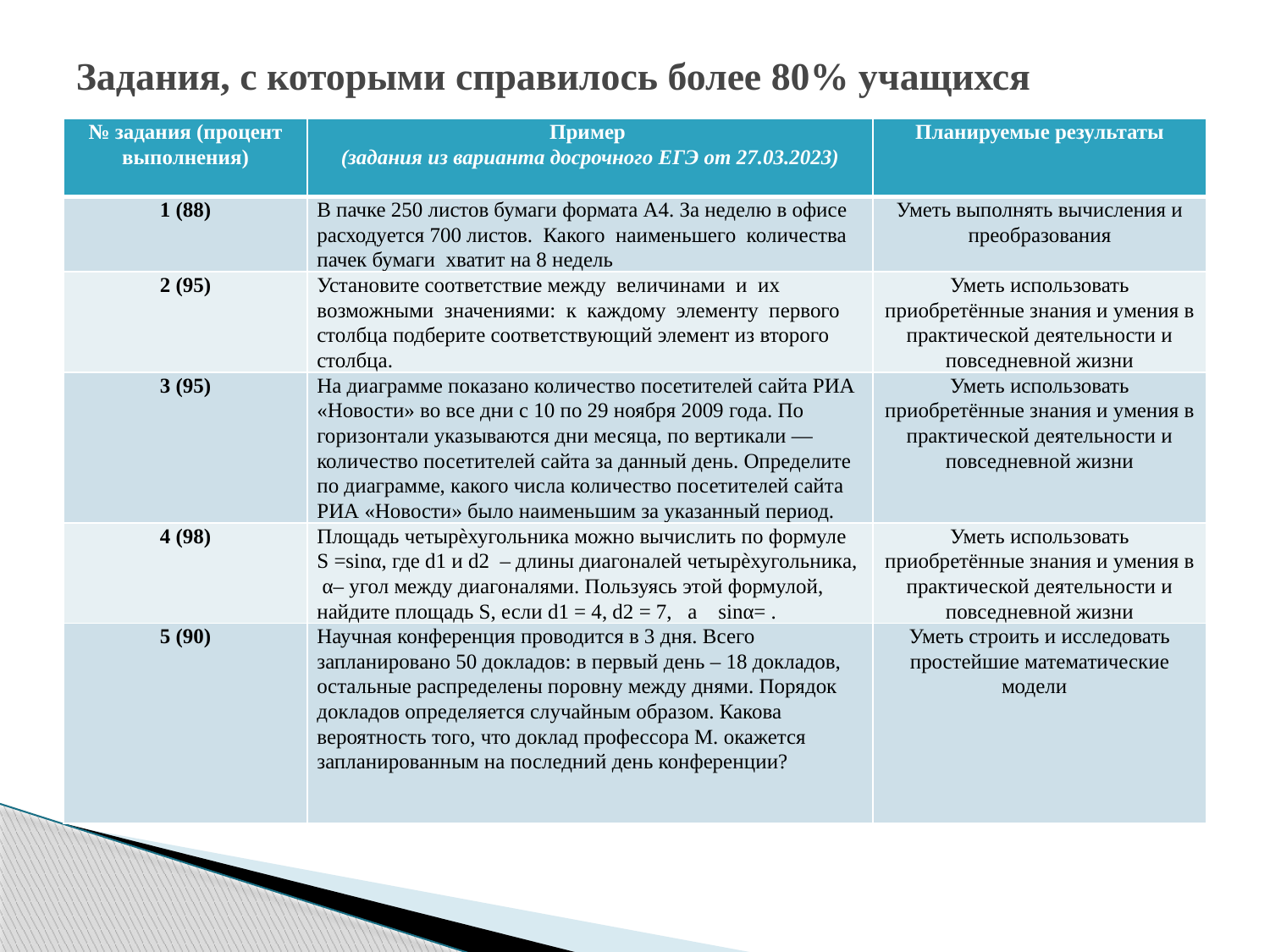

# Задания, с которыми справилось более 80% учащихся
| № задания (процент выполнения) | Пример (задания из варианта досрочного ЕГЭ от 27.03.2023) | Планируемые результаты |
| --- | --- | --- |
| 1 (88) | В пачке 250 листов бумаги формата А4. За неделю в офисе расходуется 700 листов. Какого наименьшего количества пачек бумаги хватит на 8 недель | Уметь выполнять вычисления и преобразования |
| 2 (95) | Установите соответствие между величинами и их возможными значениями: к каждому элементу первого столбца подберите соответствующий элемент из второго столбца. | Уметь использовать приобретённые знания и умения в практической деятельности и повседневной жизни |
| 3 (95) | На диаграмме показано количество посетителей сайта РИА «Новости» во все дни с 10 по 29 ноября 2009 года. По горизонтали указываются дни месяца, по вертикали — количество посетителей сайта за данный день. Определите по диаграмме, какого числа количество посетителей сайта РИА «Новости» было наименьшим за указанный период. | Уметь использовать приобретённые знания и умения в практической деятельности и повседневной жизни |
| 4 (98) | Площадь четырѐхугольника можно вычислить по формуле S =sinα, где d1 и d2 – длины диагоналей четырѐхугольника, α– угол между диагоналями. Пользуясь этой формулой, найдите площадь S, если d1 = 4, d2 = 7, а sinα= . | Уметь использовать приобретённые знания и умения в практической деятельности и повседневной жизни |
| 5 (90) | Научная конференция проводится в 3 дня. Всего запланировано 50 докладов: в первый день – 18 докладов, остальные распределены поровну между днями. Порядок докладов определяется случайным образом. Какова вероятность того, что доклад профессора М. окажется запланированным на последний день конференции? | Уметь строить и исследовать простейшие математические модели |